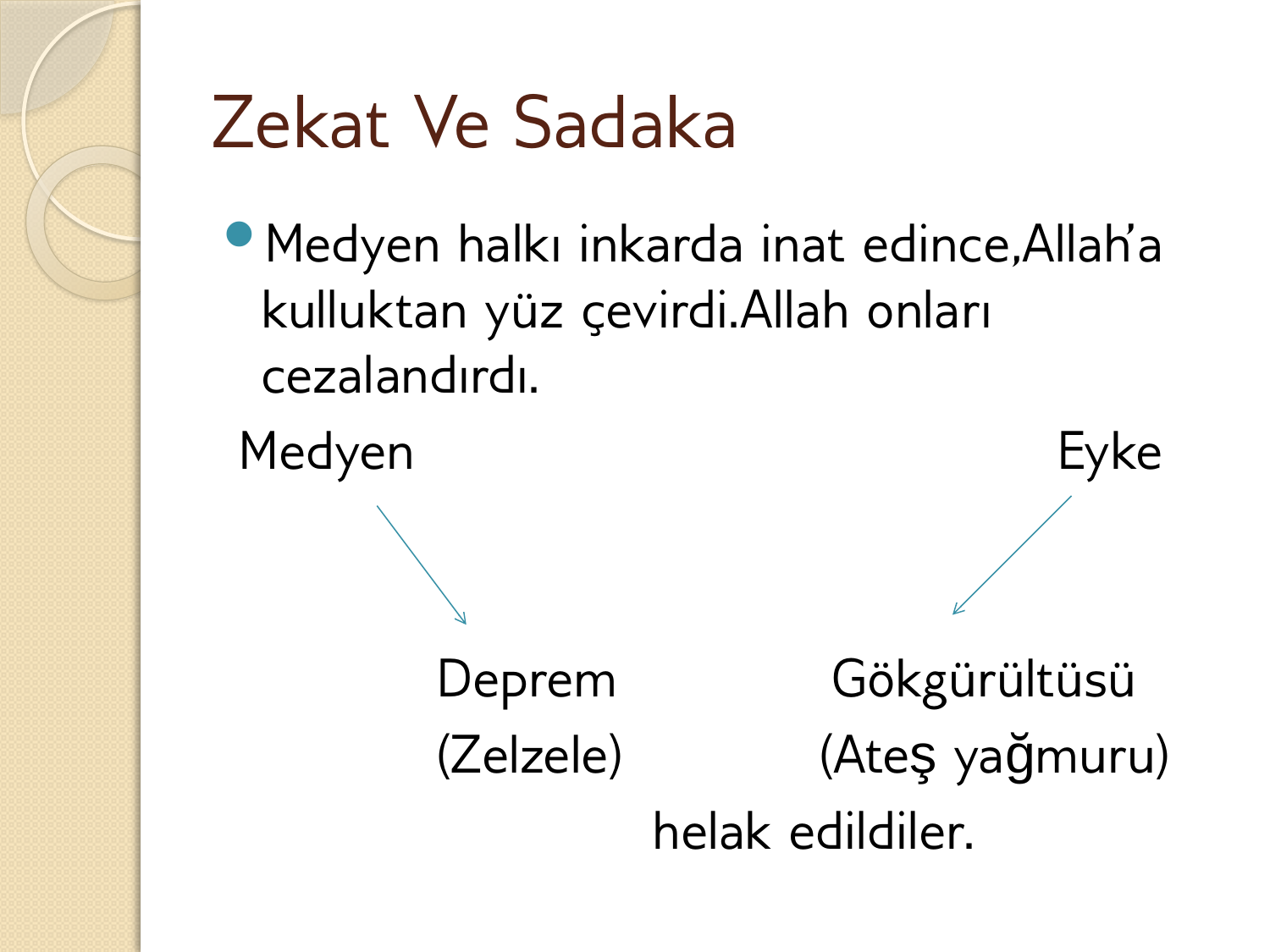

# Zekat Ve Sadaka
Medyen halkı inkarda inat edince,Allah’a kulluktan yüz çevirdi.Allah onları cezalandırdı.
 Medyen                                       Eyke

             Deprem             Gökgürültüsü
             (Zelzele)            (Ateş yağmuru)
                          helak edildiler.